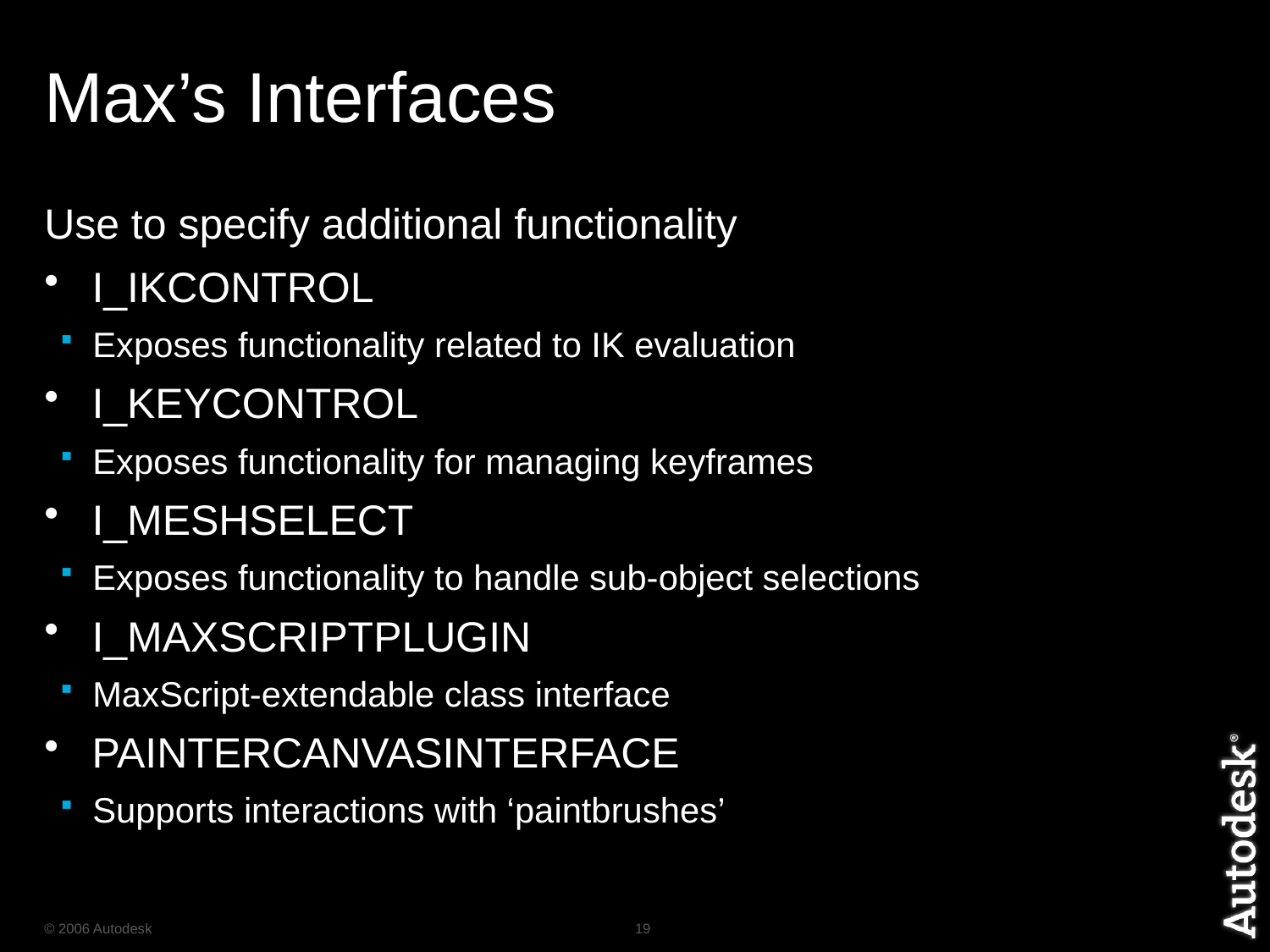

# Max’s Interfaces
Use to specify additional functionality
I_IKCONTROL
Exposes functionality related to IK evaluation
I_KEYCONTROL
Exposes functionality for managing keyframes
I_MESHSELECT
Exposes functionality to handle sub-object selections
I_MAXSCRIPTPLUGIN
MaxScript-extendable class interface
PAINTERCANVASINTERFACE
Supports interactions with ‘paintbrushes’